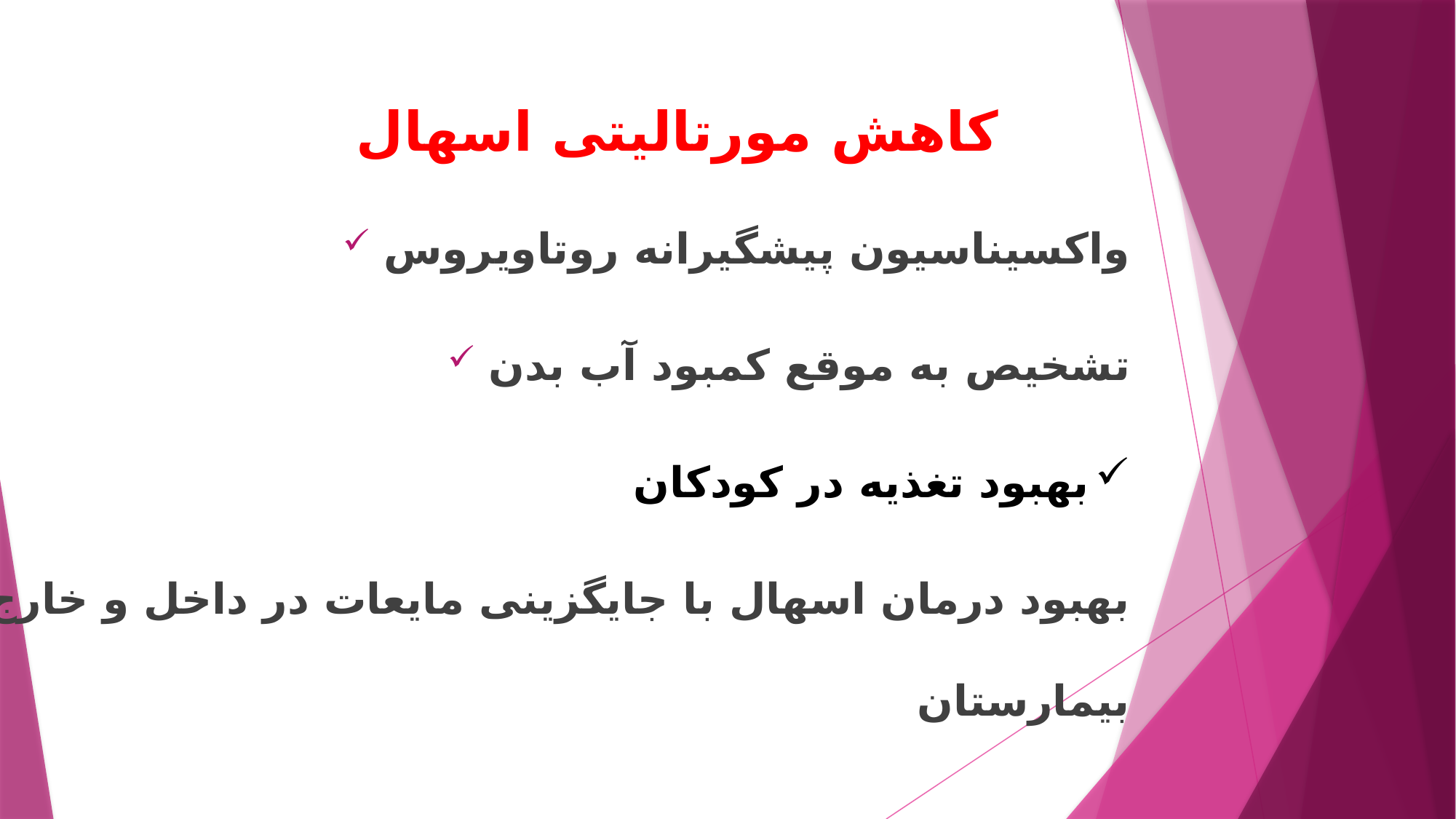

# کاهش مورتالیتی اسهال
واکسیناسیون پیشگیرانه روتاویروس
تشخیص به موقع کمبود آب بدن
بهبود تغذیه در کودکان
بهبود درمان اسهال با جایگزینی مایعات در داخل و خارج بیمارستان